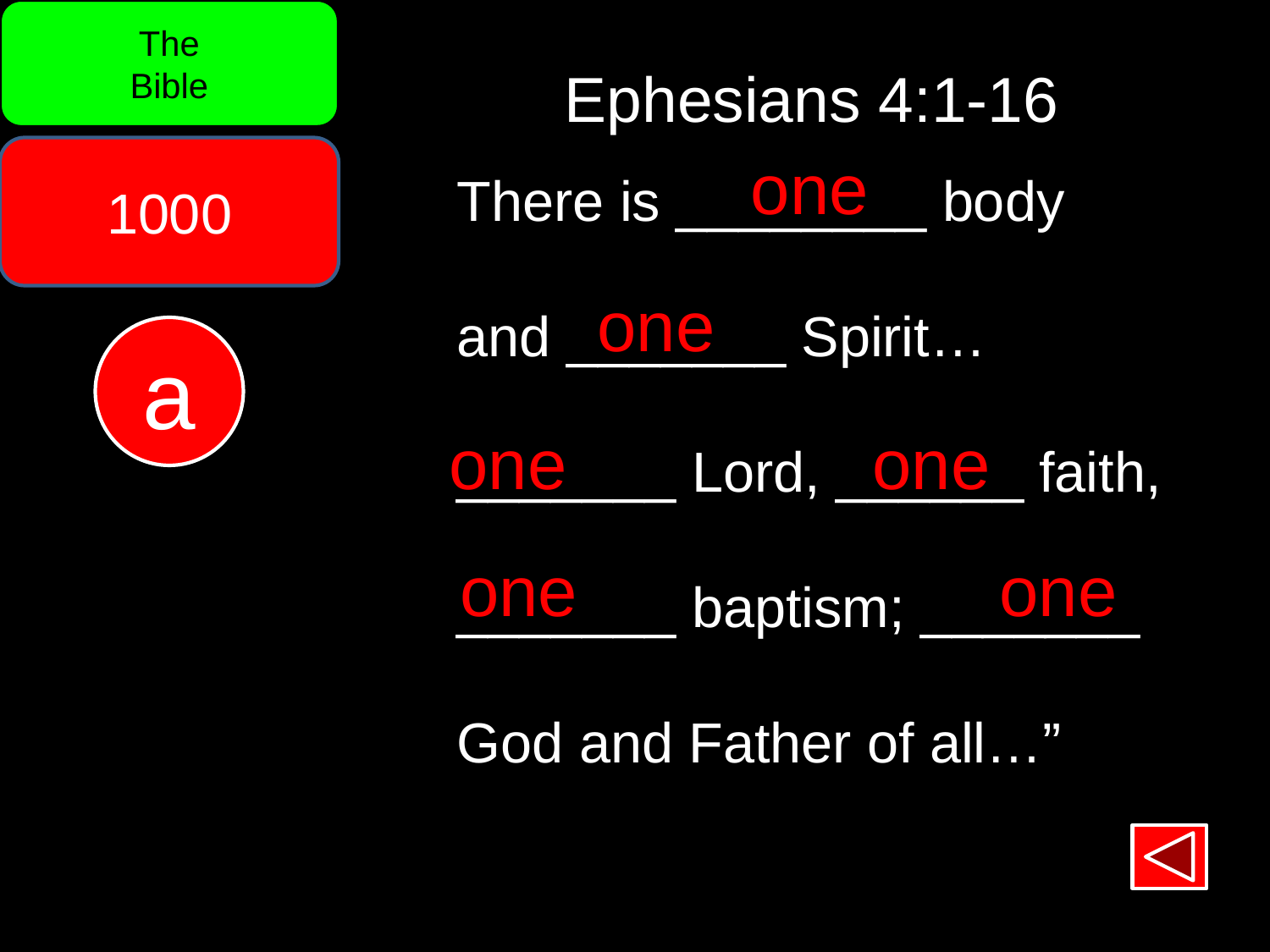

The
Bible
Ephesians 4:1-16
1000
one
There is ________ body

and _______ Spirit…

_______ Lord, ______ faith,

_______ baptism; _______

God and Father of all…”
one
a
one
one
one
one